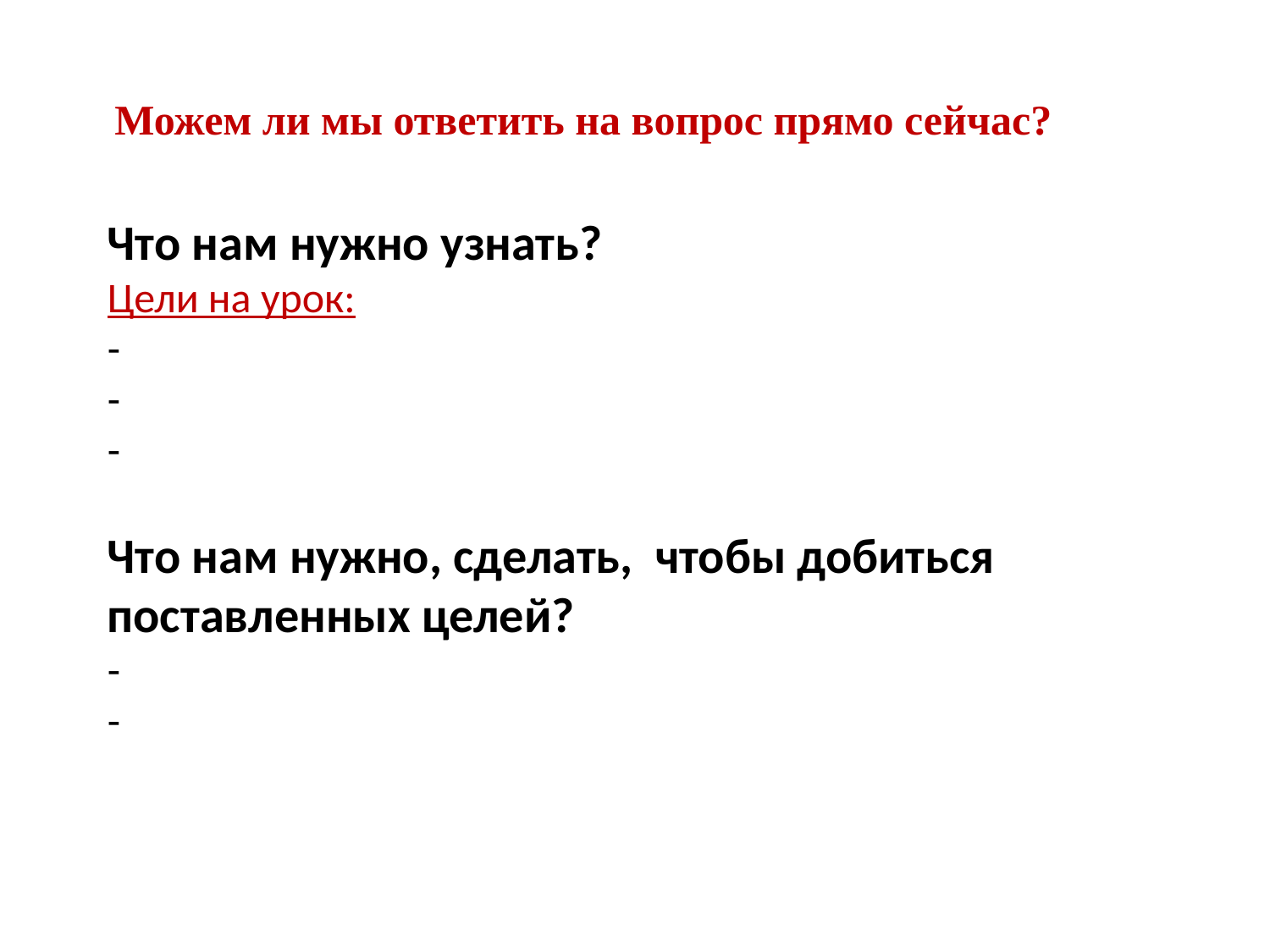

Можем ли мы ответить на вопрос прямо сейчас?

Что нам нужно узнать?
Цели на урок:
-
-
-

Что нам нужно, сделать,  чтобы добиться поставленных целей?
-
-